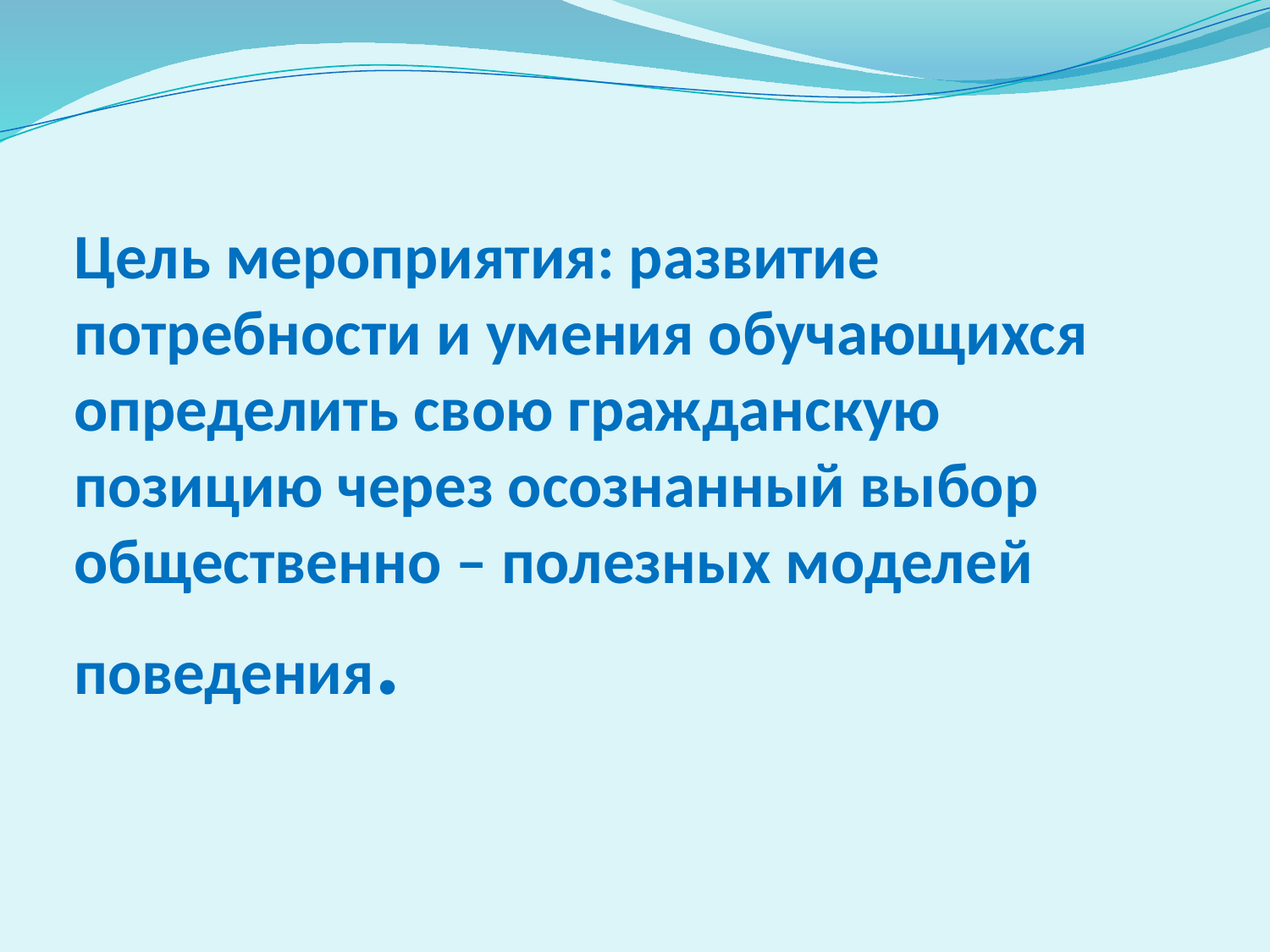

# Цель мероприятия: развитие потребности и умения обучающихся определить свою гражданскую позицию через осознанный выбор общественно – полезных моделей поведения.